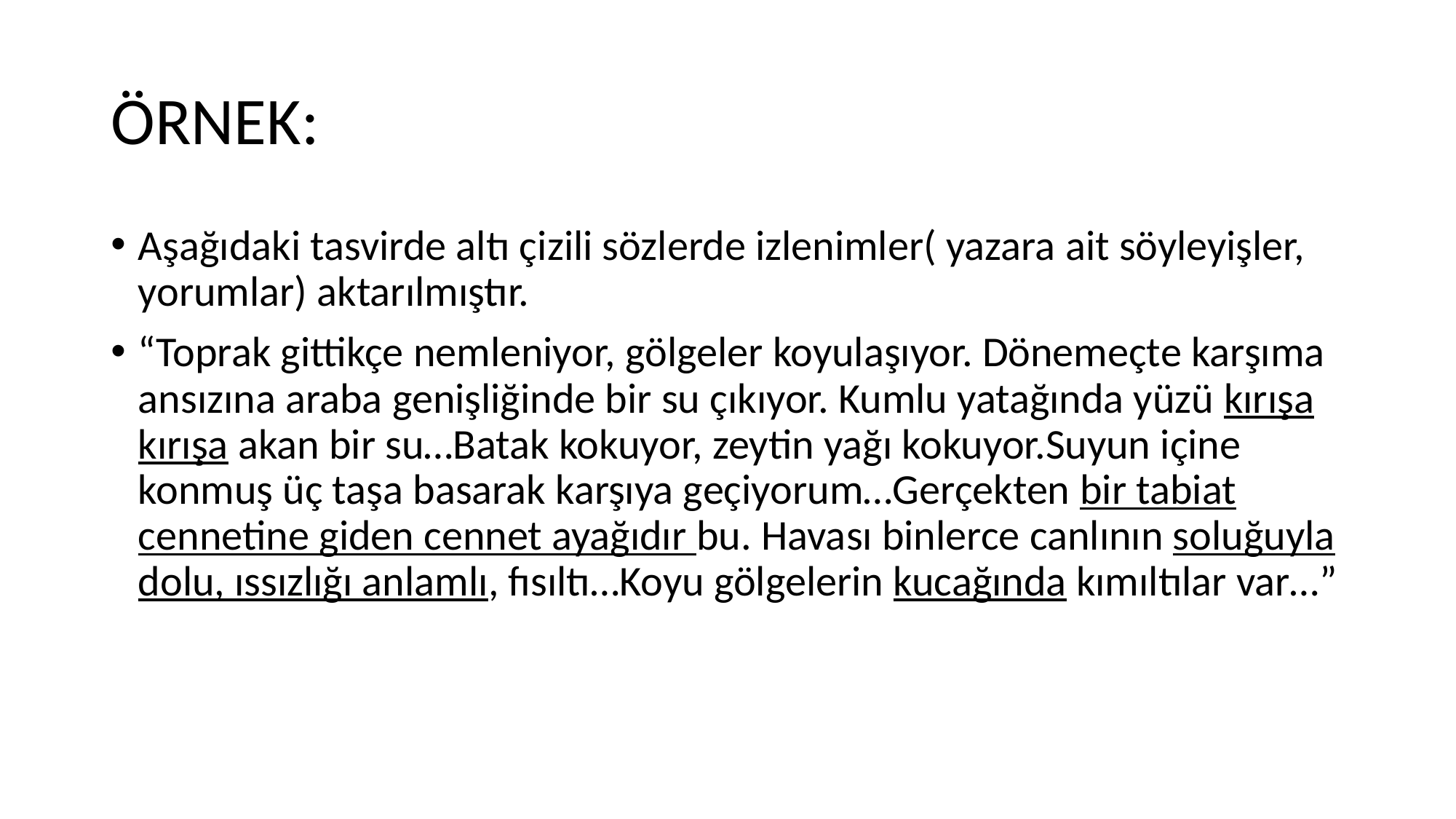

# ÖRNEK:
Aşağıdaki tasvirde altı çizili sözlerde izlenimler( yazara ait söyleyişler, yorumlar) aktarılmıştır.
“Toprak gittikçe nemleniyor, gölgeler koyulaşıyor. Dönemeçte karşıma ansızına araba genişliğinde bir su çıkıyor. Kumlu yatağında yüzü kırışa kırışa akan bir su…Batak kokuyor, zeytin yağı kokuyor.Suyun içine konmuş üç taşa basarak karşıya geçiyorum…Gerçekten bir tabiat cennetine giden cennet ayağıdır bu. Havası binlerce canlının soluğuyla dolu, ıssızlığı anlamlı, fısıltı…Koyu gölgelerin kucağında kımıltılar var…”